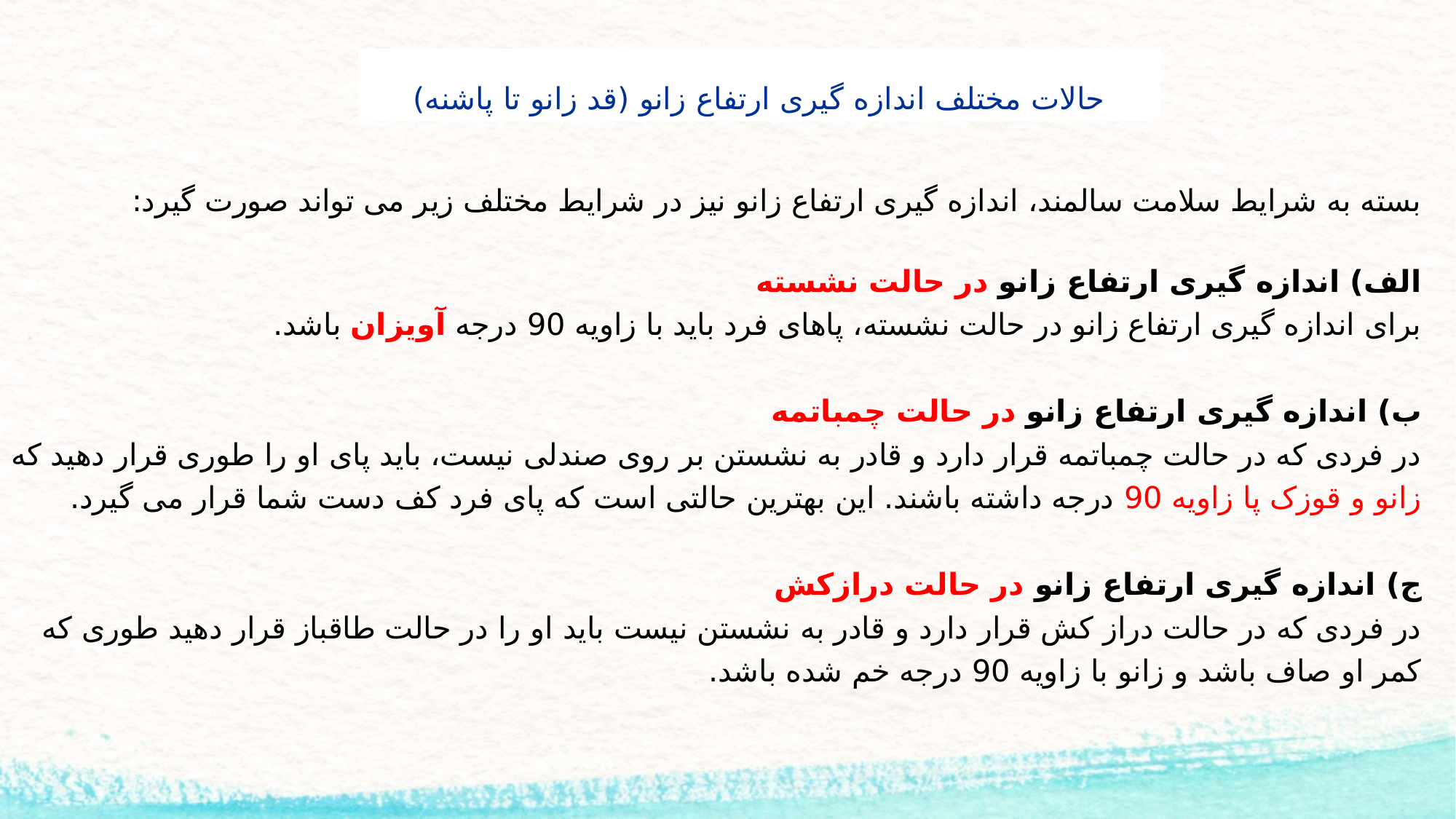

# حالات مختلف اندازه گیری ارتفاع زانو (قد زانو تا پاشنه)
بسته به شرایط سلامت سالمند، اندازه گیری ارتفاع زانو نیز در شرایط مختلف زیر می تواند صورت گیرد:

الف) اندازه گیری ارتفاع زانو در حالت نشسته
برای اندازه گیری ارتفاع زانو در حالت نشسته، پاهای فرد باید با زاویه 90 درجه آویزان باشد.

ب) اندازه گیری ارتفاع زانو در حالت چمباتمه
در فردی که در حالت چمباتمه قرار دارد و قادر به نشستن بر روی صندلی نیست، باید پای او را طوری قرار دهید که زانو و قوزک پا زاویه 90 درجه داشته باشند. این بهترین حالتی است که پای فرد کف دست شما قرار می گیرد.

ج) اندازه گیری ارتفاع زانو در حالت درازکش
در فردی که در حالت دراز کش قرار دارد و قادر به نشستن نیست باید او را در حالت طاقباز قرار دهید طوری که کمر او صاف باشد و زانو با زاویه 90 درجه خم شده باشد.